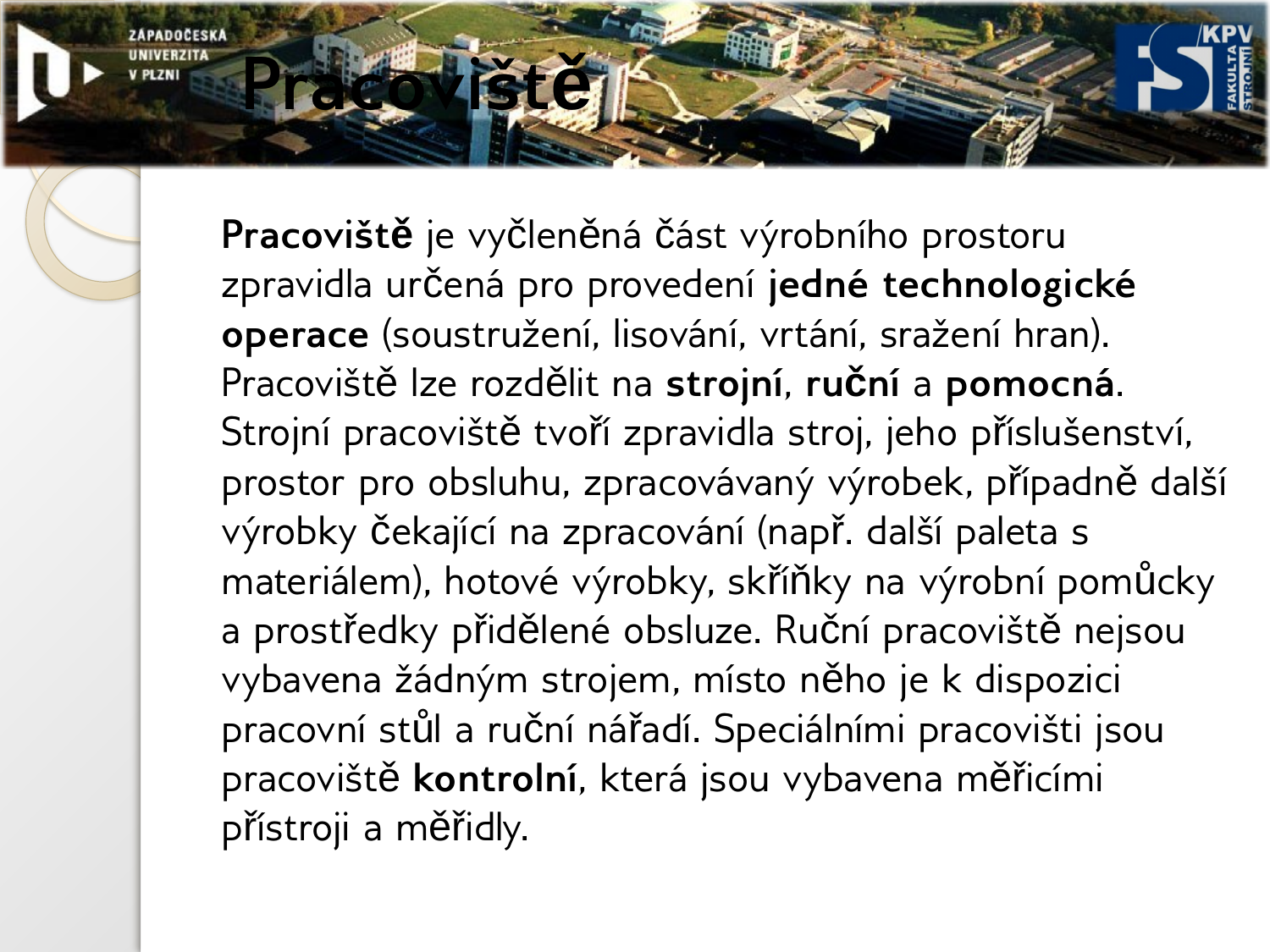

# Pracoviště
Pracoviště je vyčleněná část výrobního prostoru zpravidla určená pro provedení jedné technologické operace (soustružení, lisování, vrtání, sražení hran). Pracoviště lze rozdělit na strojní, ruční a pomocná. Strojní pracoviště tvoří zpravidla stroj, jeho příslušenství, prostor pro obsluhu, zpracovávaný výrobek, případně další výrobky čekající na zpracování (např. další paleta s materiálem), hotové výrobky, skříňky na výrobní pomůcky a prostředky přidělené obsluze. Ruční pracoviště nejsou vybavena žádným strojem, místo něho je k dispozici pracovní stůl a ruční nářadí. Speciálními pracovišti jsou pracoviště kontrolní, která jsou vybavena měřicími přístroji a měřidly.